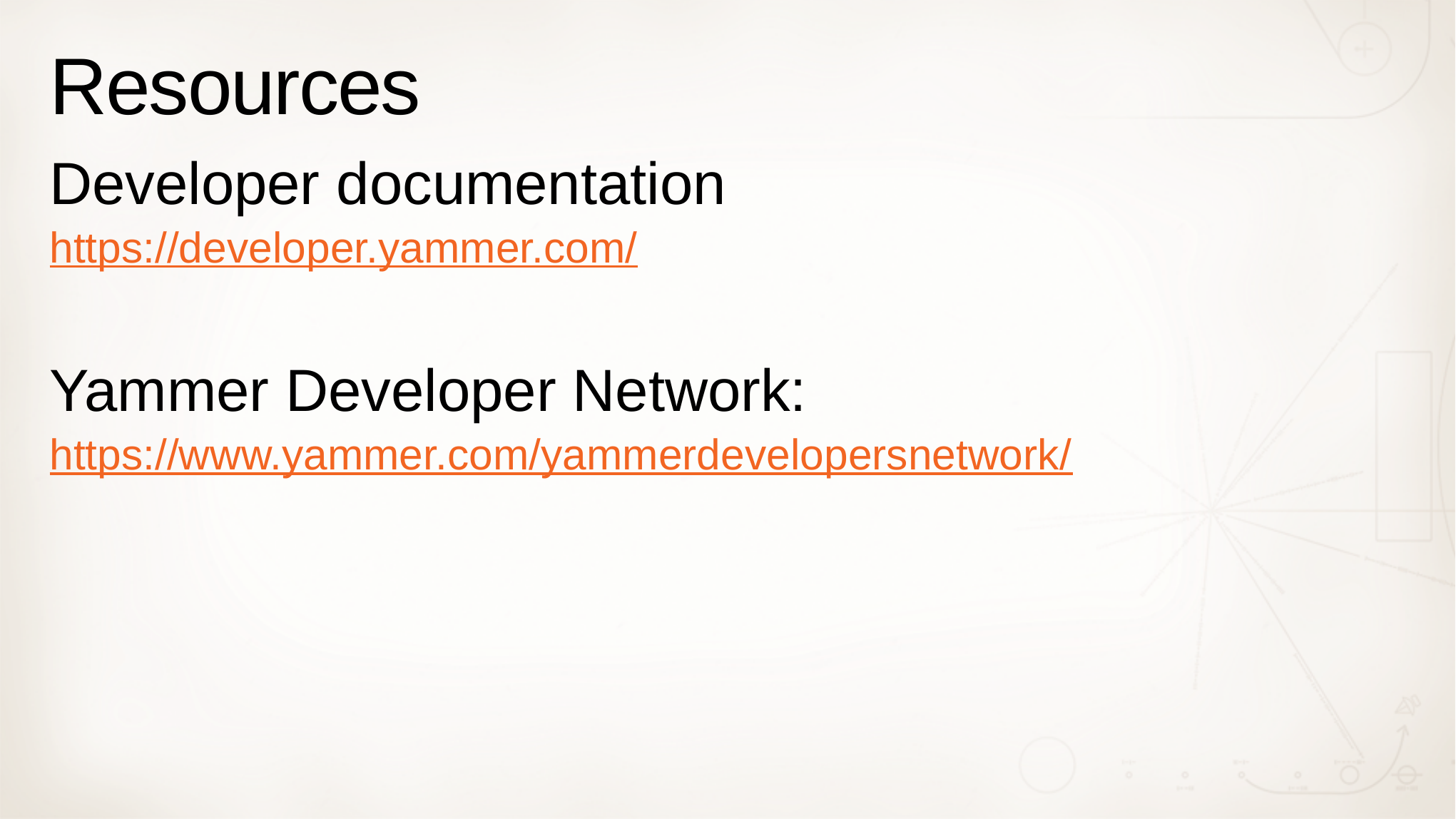

# Resources
Developer documentation
https://developer.yammer.com/

Yammer Developer Network:
https://www.yammer.com/yammerdevelopersnetwork/